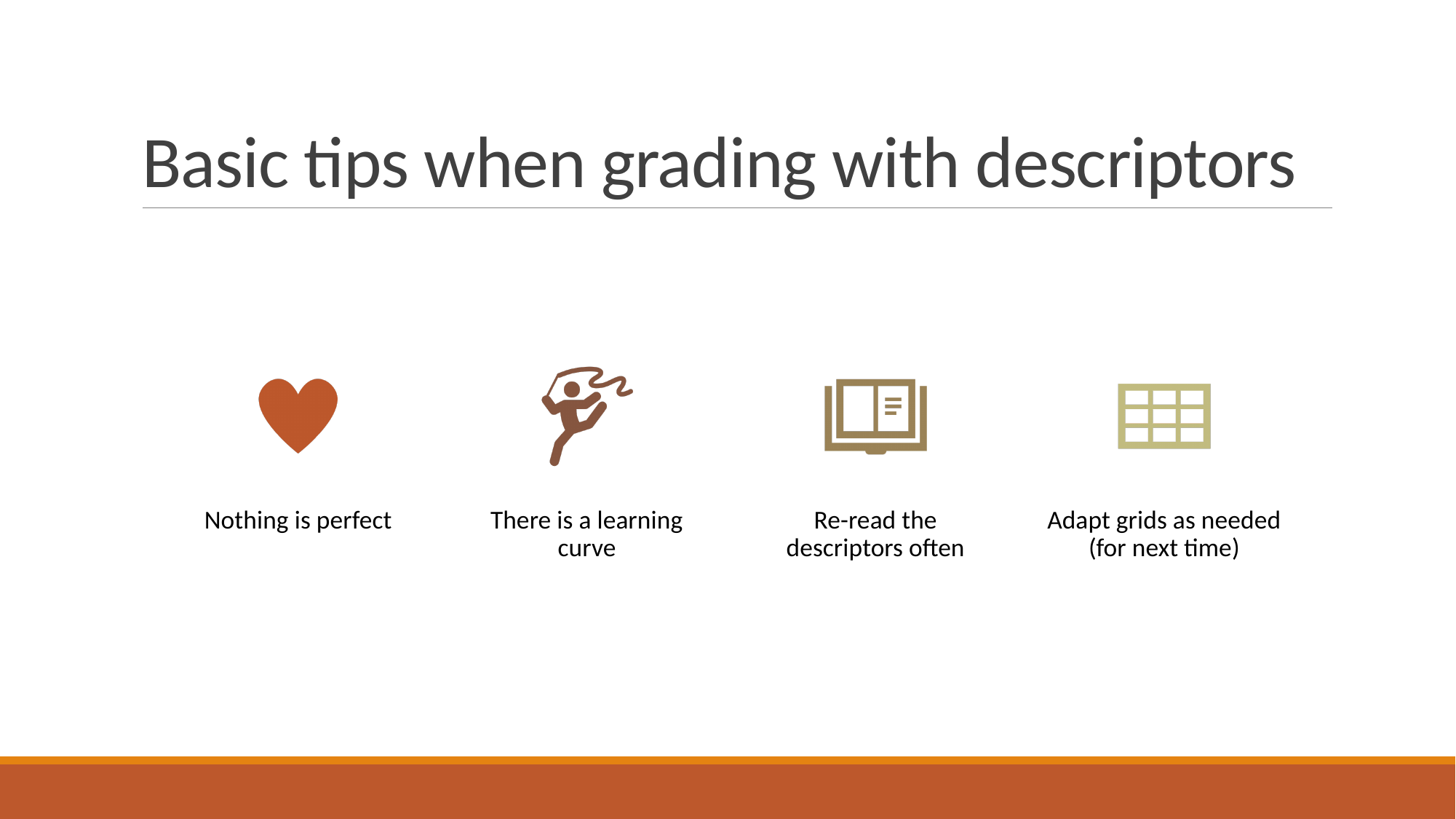

# Basic tips when grading with descriptors
Nothing is perfect
There is a learning curve
Re-read the descriptors often
Adapt grids as needed (for next time)